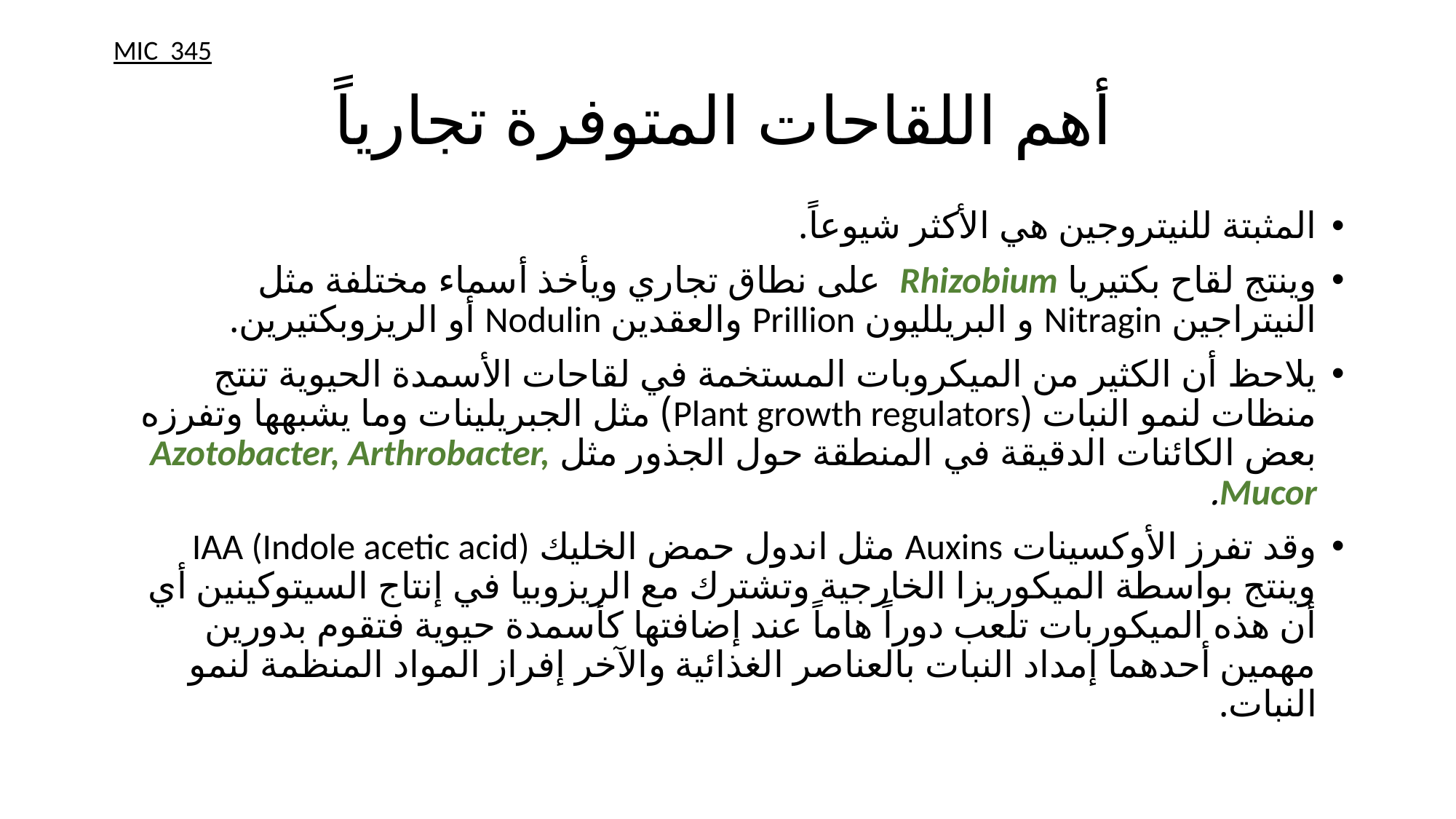

MIC  345
# أهم اللقاحات المتوفرة تجارياً
المثبتة للنيتروجين هي الأكثر شيوعاً.
وينتج لقاح بكتيريا Rhizobium  على نطاق تجاري ويأخذ أسماء مختلفة مثل النيتراجين Nitragin و البريلليون Prillion والعقدين Nodulin أو الريزوبكتيرين.
يلاحظ أن الكثير من الميكروبات المستخمة في لقاحات الأسمدة الحيوية تنتج منظات لنمو النبات (Plant growth regulators) مثل الجبريلينات وما يشبهها وتفرزه بعض الكائنات الدقيقة في المنطقة حول الجذور مثل Azotobacter, Arthrobacter, Mucor.
وقد تفرز الأوكسينات Auxins مثل اندول حمض الخليك IAA (Indole acetic acid) وينتج بواسطة الميكوريزا الخارجية وتشترك مع الريزوبيا في إنتاج السيتوكينين أي أن هذه الميكوربات تلعب دوراً هاماً عند إضافتها كأسمدة حيوية فتقوم بدورين مهمين أحدهما إمداد النبات بالعناصر الغذائية والآخر إفراز المواد المنظمة لنمو النبات.